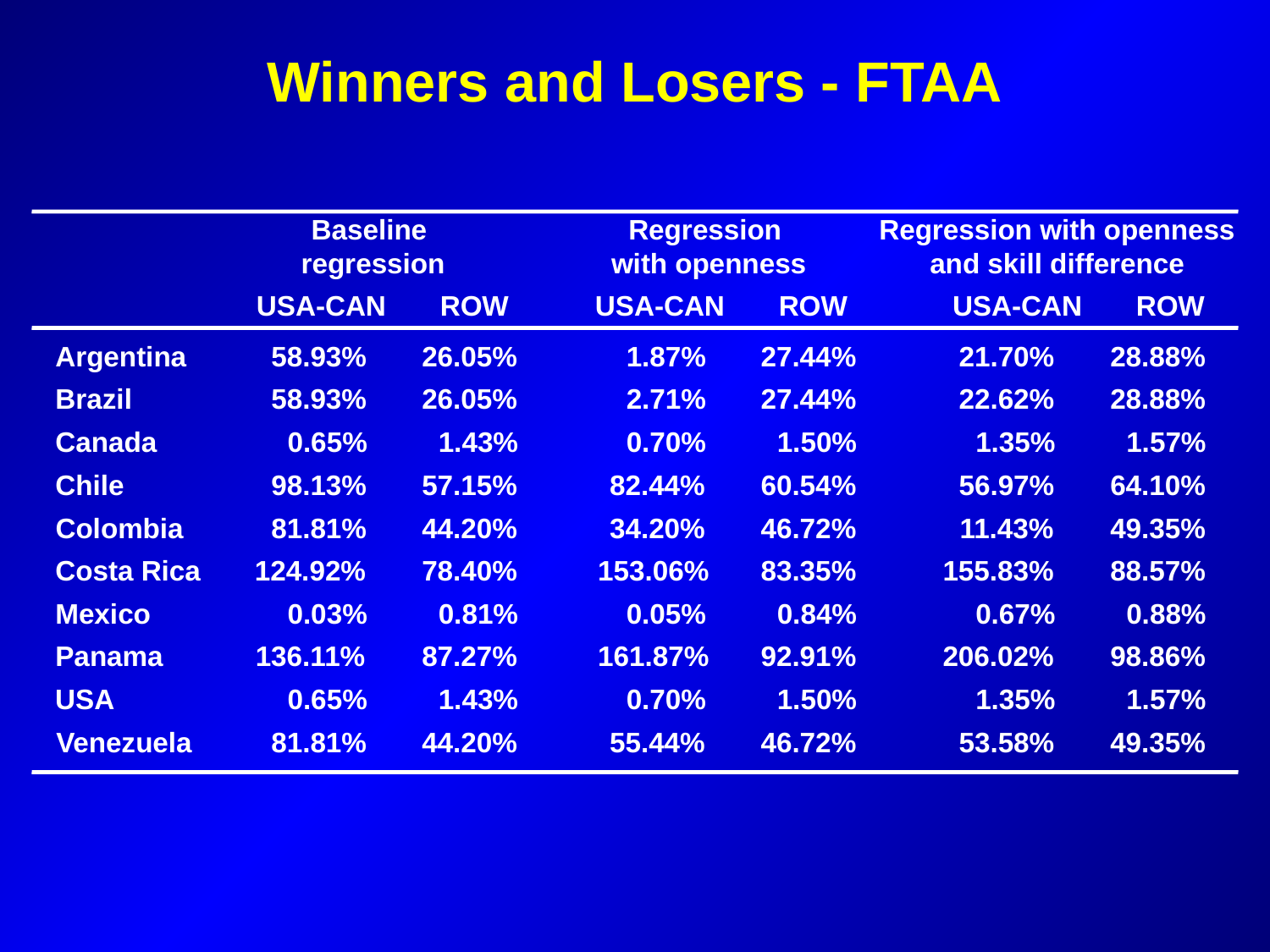

Winners and Losers - FTAA

Baseline
regression
Regression
with openness
Regression with openness
and skill difference
USA-CAN
ROW
USA-CAN
ROW
USA-CAN
ROW

Argentina
58.93%
26.05%
1.87%
27.44%
21.70%
28.88%
Brazil
58.93%
26.05%
2.71%
27.44%
22.62%
28.88%
Canada
0.65%
1.43%
0.70%
1.50%
1.35%
1.57%
Chile
98.13%
57.15%
82.44%
60.54%
56.97%
64.10%
Colombia
81.81%
44.20%
34.20%
46.72%
11.43%
49.35%
Costa Rica
124.92%
78.40%
153.06%
83.35%
155.83%
88.57%
Mexico
0.03%
0.81%
0.05%
0.84%
0.67%
0.88%
Panama
136.11%
87.27%
161.87%
92.91%
206.02%
98.86%
USA
0.65%
1.43%
0.70%
1.50%
1.35%
1.57%
Venezuela
81.81%
44.20%
55.44%
46.72%
53.58%
49.35%